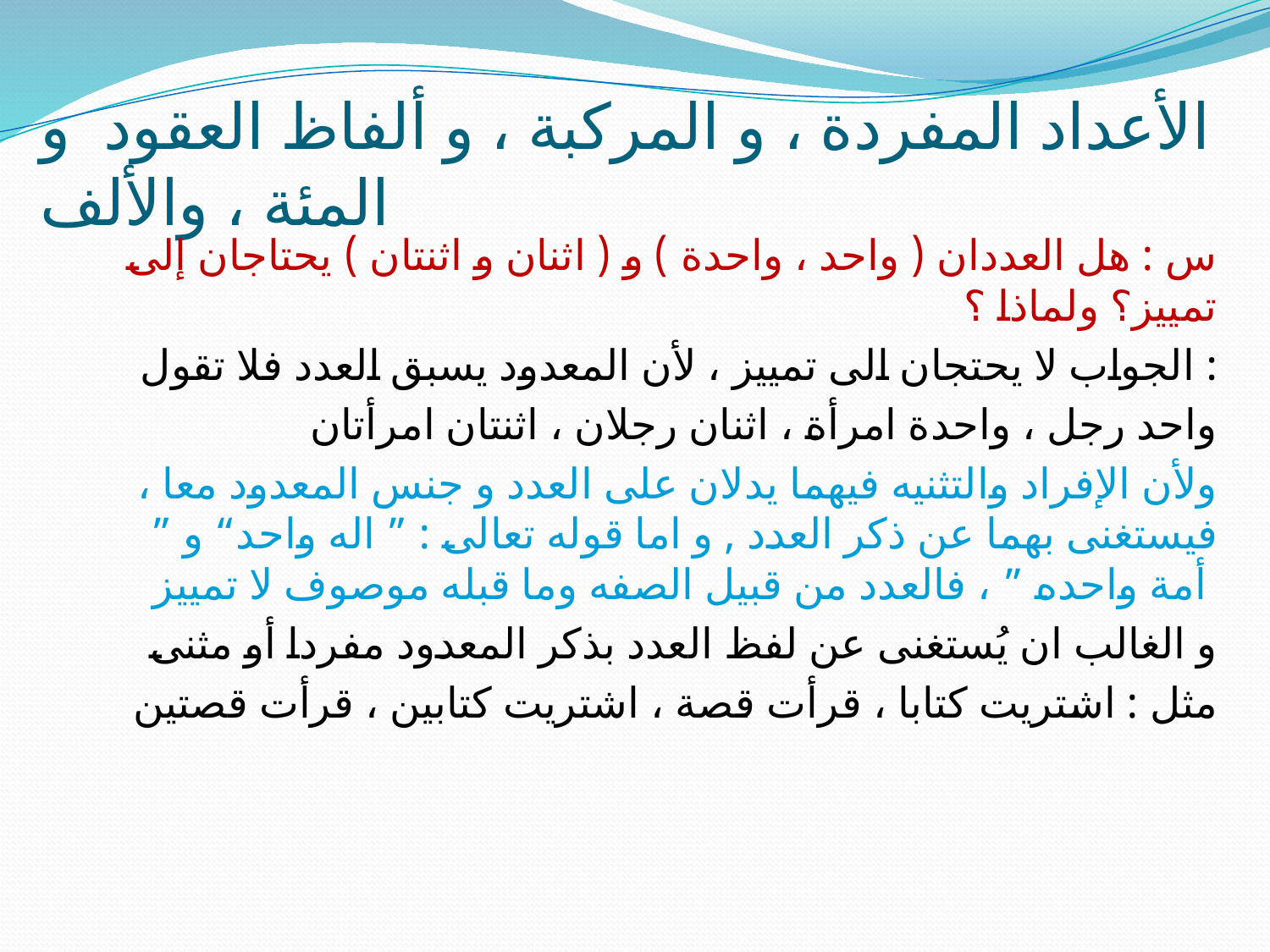

# الأعداد المفردة ، و المركبة ، و ألفاظ العقود  و المئة ، والألف
س : هل العددان ( واحد ، واحدة ) و ( اثنان و اثنتان ) يحتاجان إلى تمييز؟ ولماذا ؟
الجواب لا يحتجان الى تمييز ، لأن المعدود يسبق العدد فلا تقول :
واحد رجل ، واحدة امرأة ، اثنان رجلان ، اثنتان امرأتان
ولأن الإفراد والتثنيه فيهما يدلان على العدد و جنس المعدود معا ، فيستغنى بهما عن ذكر العدد , و اما قوله تعالى : ” اله واحد“ و ” أمة واحده ” ، فالعدد من قبيل الصفه وما قبله موصوف لا تمييز
و الغالب ان يُستغنى عن لفظ العدد بذكر المعدود مفردا أو مثنى
مثل : اشتريت كتابا ، قرأت قصة ، اشتريت كتابين ، قرأت قصتين